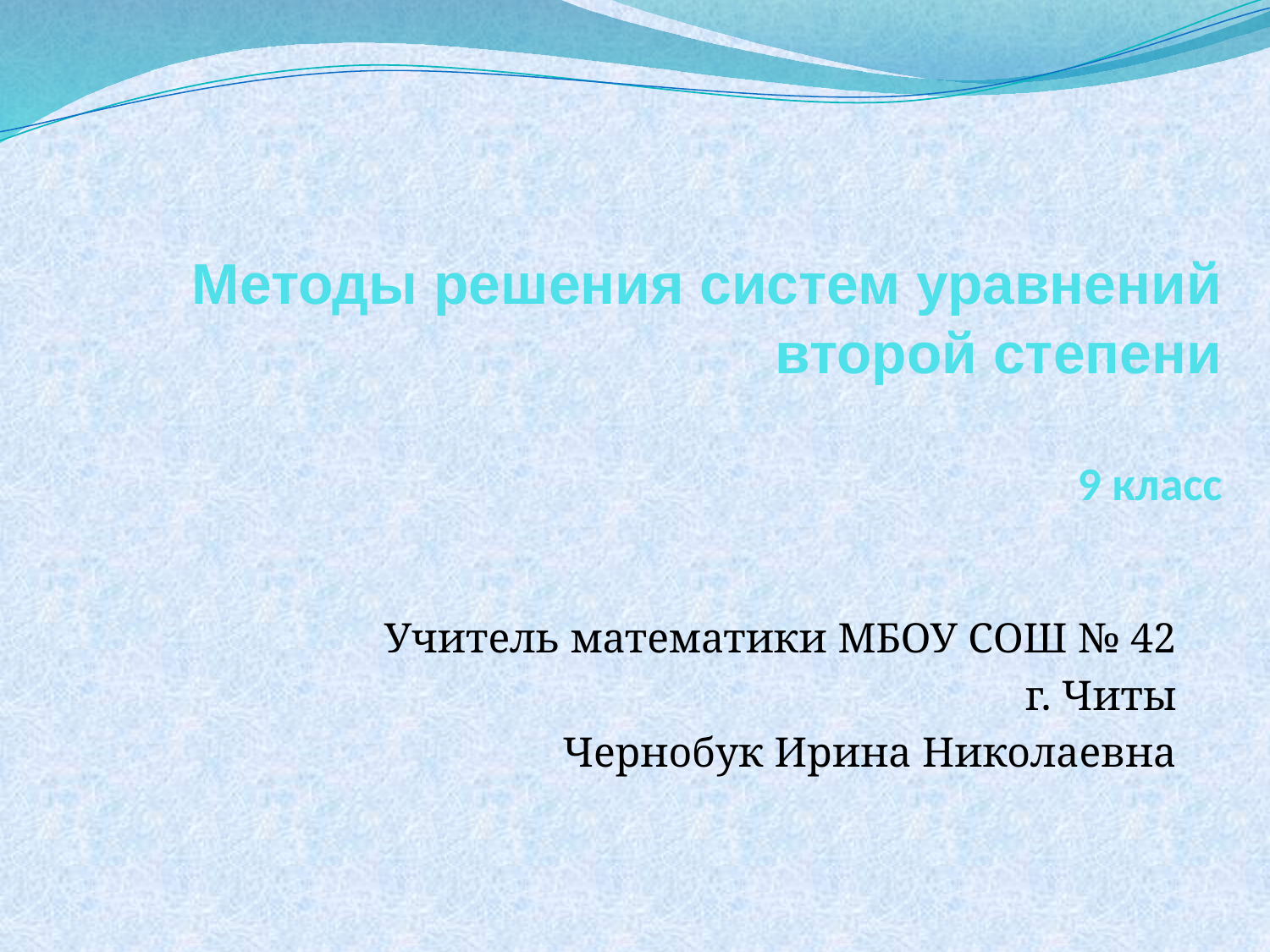

# Методы решения систем уравнений второй степени 9 класс
Учитель математики МБОУ СОШ № 42
г. Читы
  Чернобук Ирина Николаевна